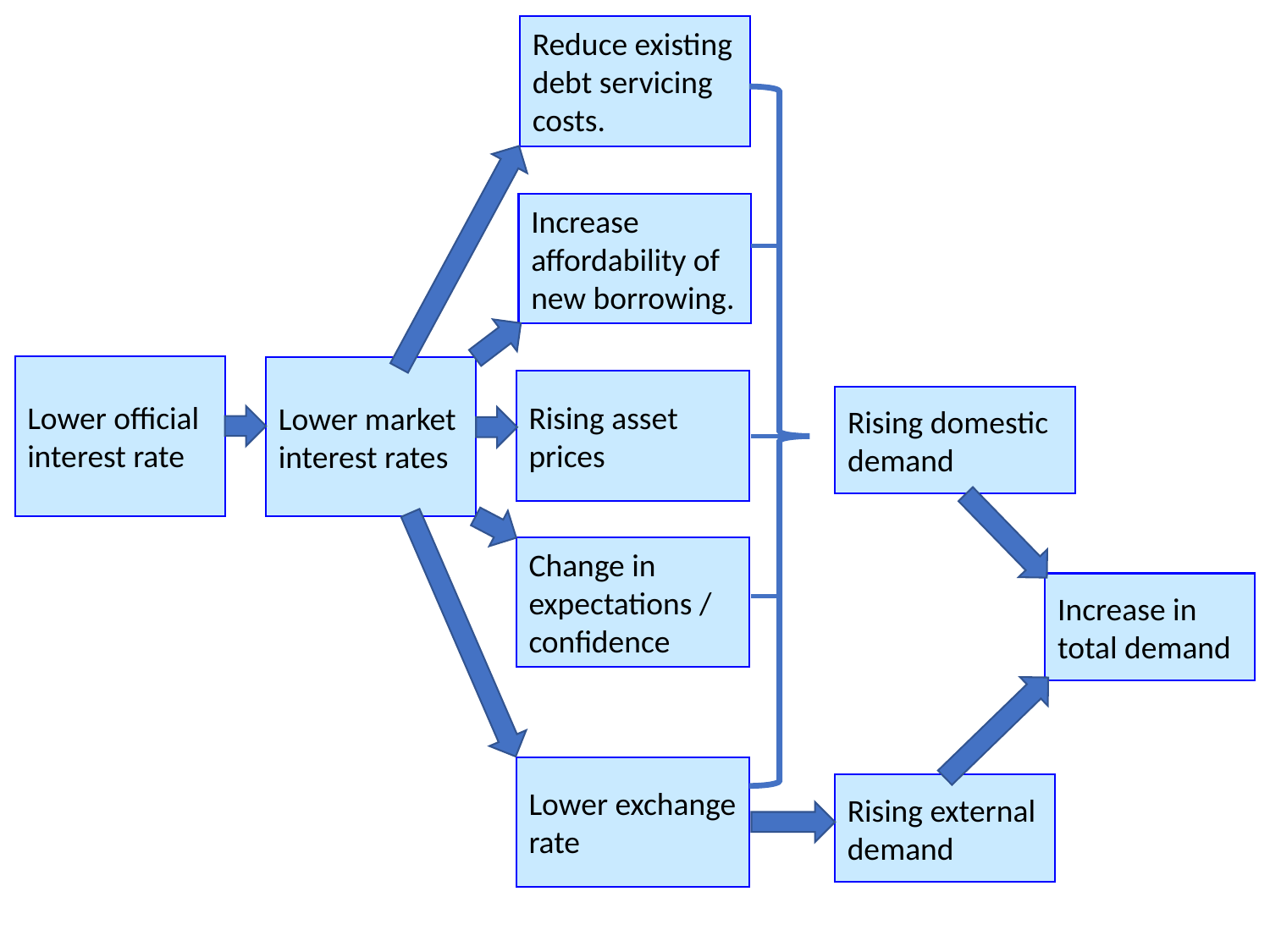

Reduce existing debt servicing costs.

Increase affordability of new borrowing.

Lower official interest rate
Lower market interest rates
Rising asset prices
Rising domestic demand

Change in expectations / confidence
Increase in total demand

Lower exchange rate
Rising external demand